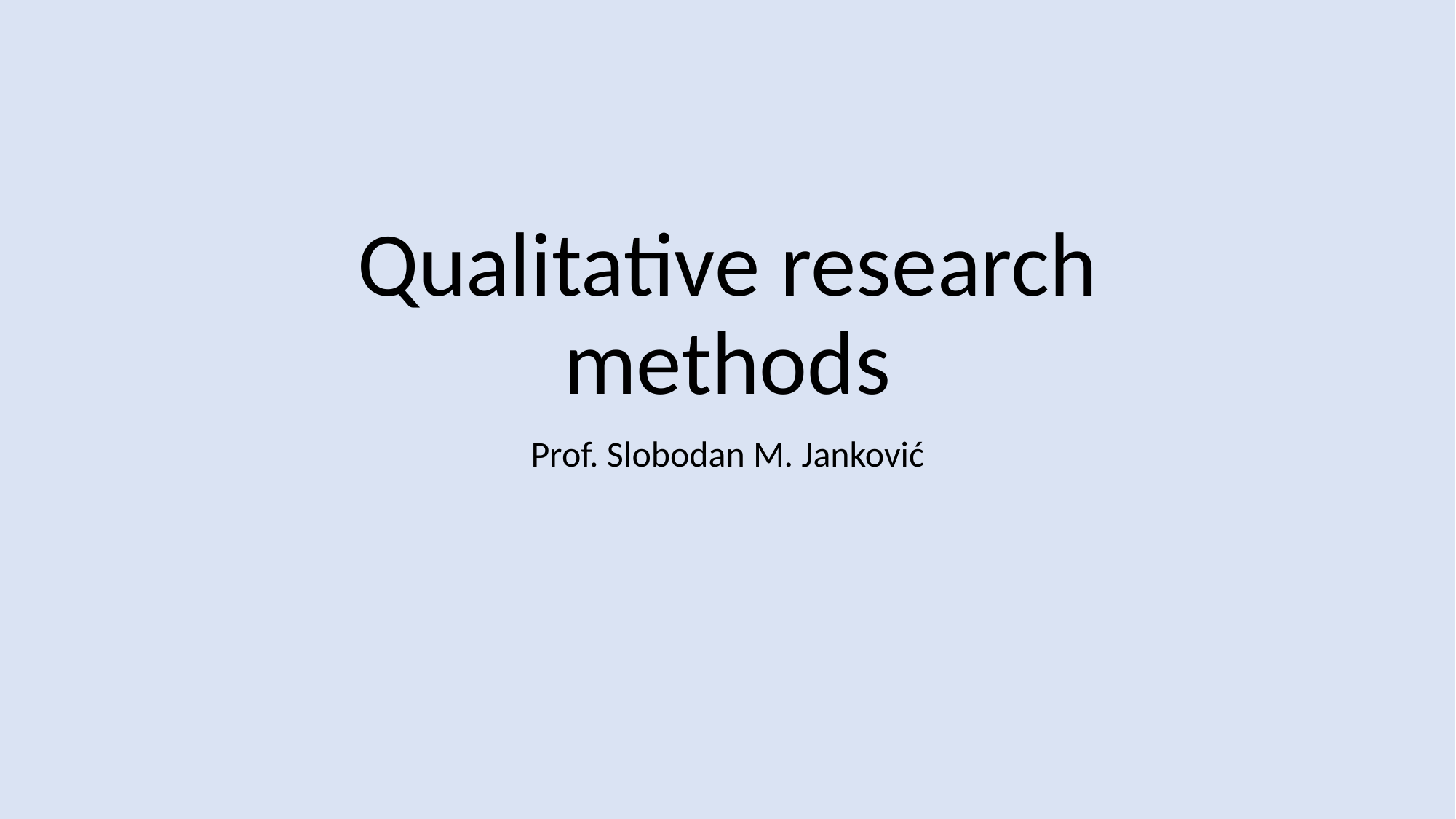

# Qualitative research methods
Prof. Slobodan M. Janković